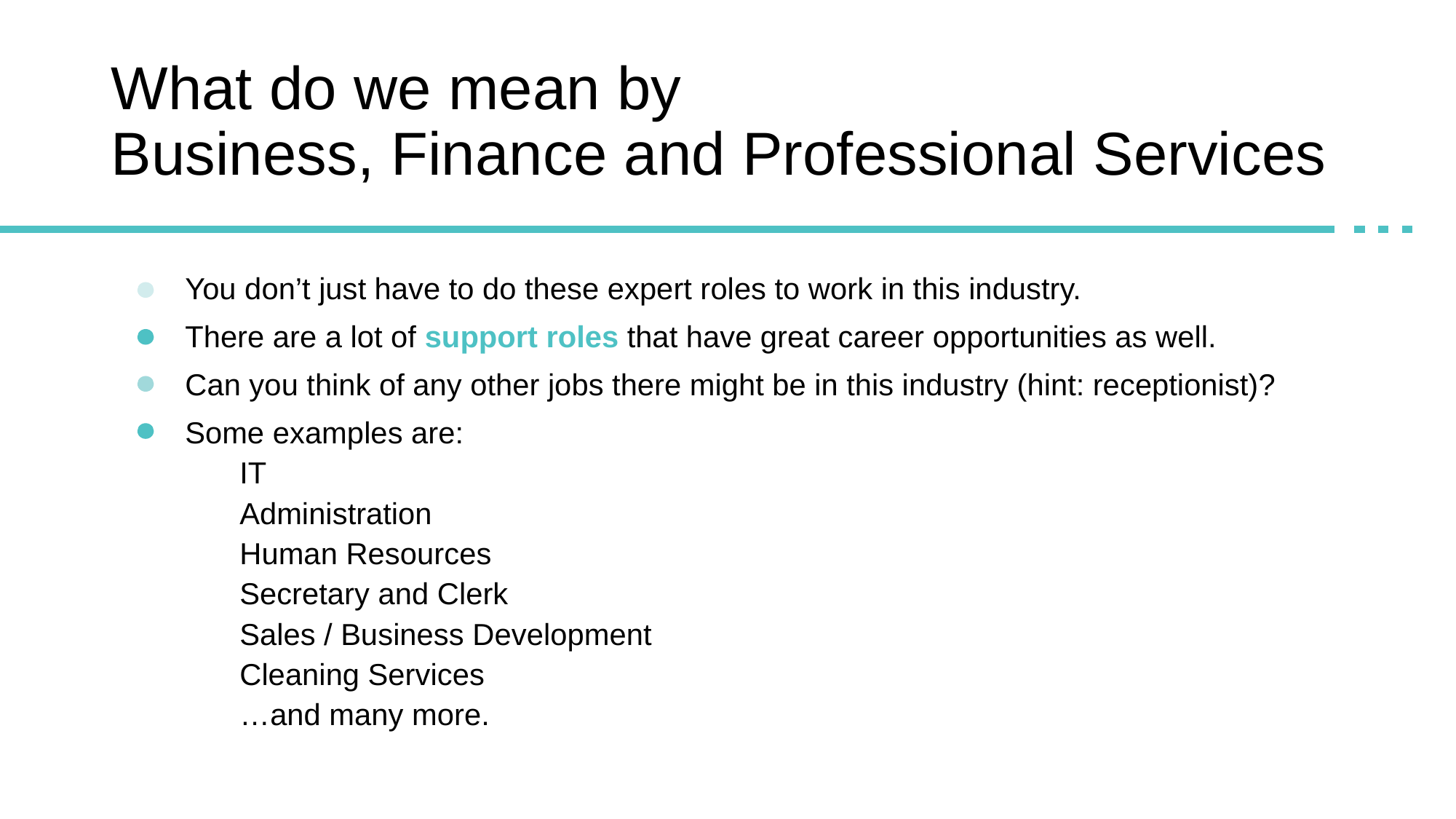

# What do we mean by Business, Finance and Professional Services

You don’t just have to do these expert roles to work in this industry.
There are a lot of support roles that have great career opportunities as well.
Can you think of any other jobs there might be in this industry (hint: receptionist)?
Some examples are:
IT
Administration
Human Resources
Secretary and Clerk
Sales / Business Development
Cleaning Services
…and many more.